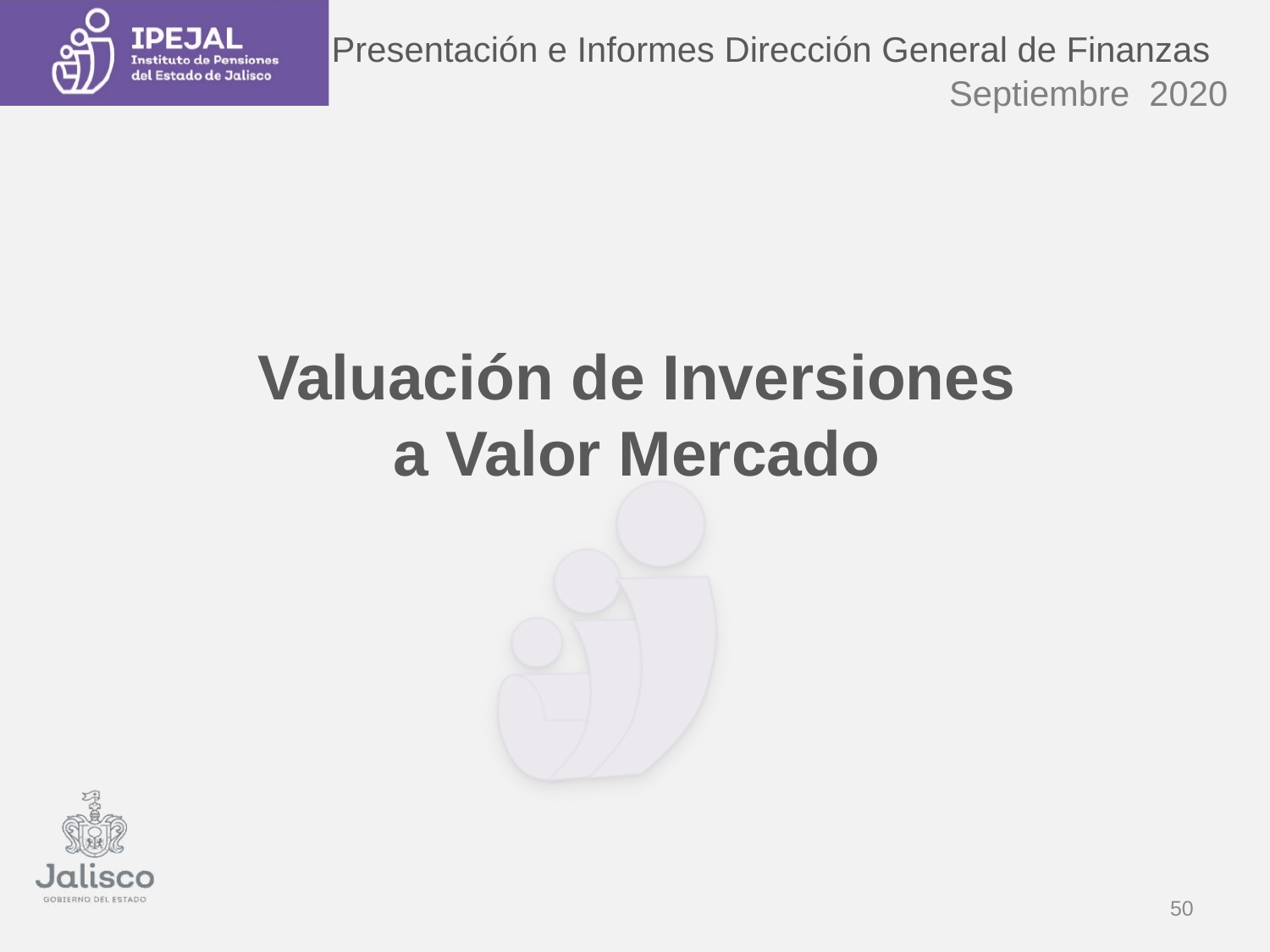

Presentación e Informes Dirección General de Finanzas
Septiembre  2020
# Valuación de Inversiones a Valor Mercado
50